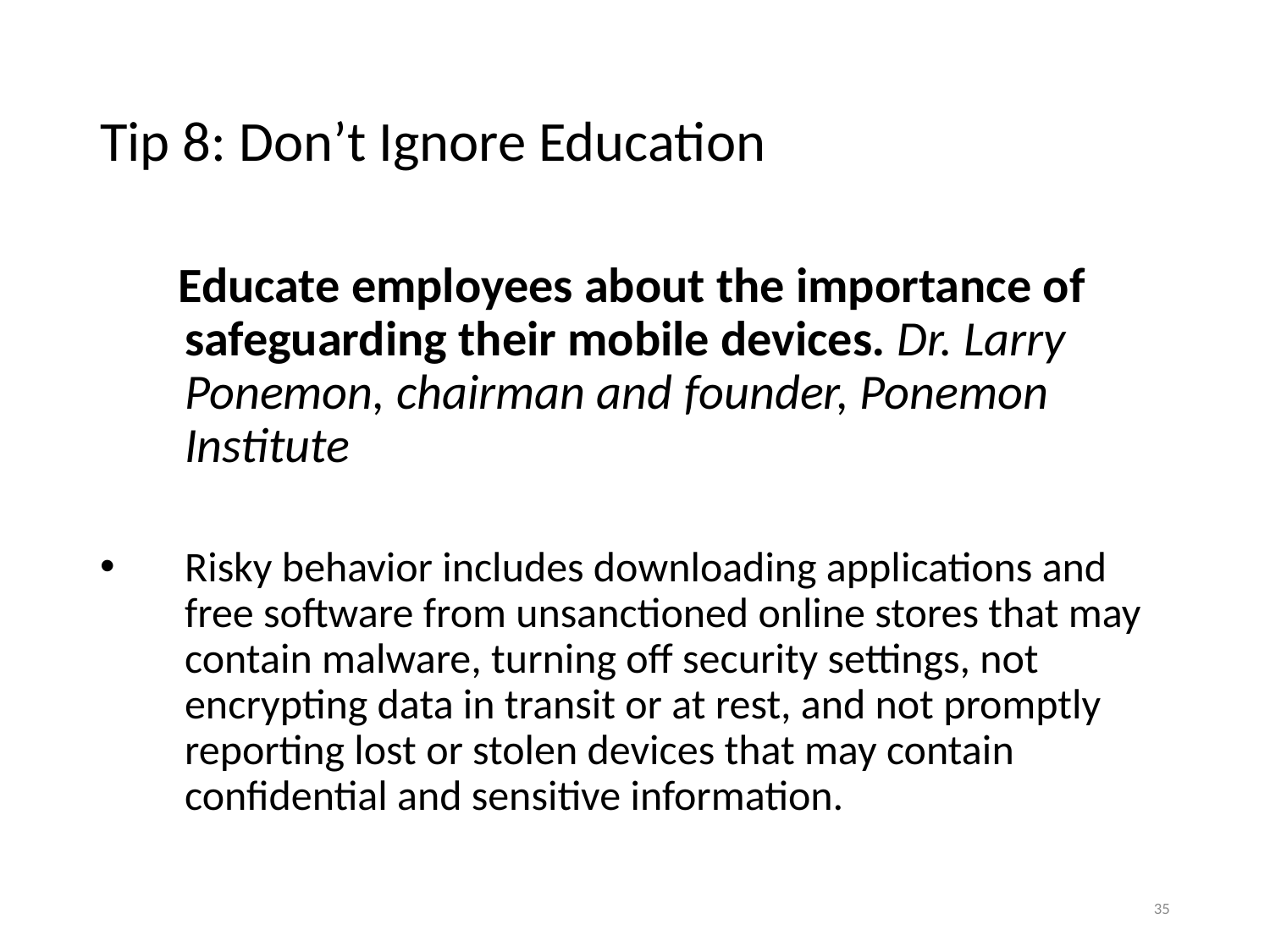

# Tip 8: Don’t Ignore Education
       Educate employees about the importance of safeguarding their mobile devices. Dr. Larry Ponemon, chairman and founder, Ponemon Institute

Risky behavior includes downloading applications and free software from unsanctioned online stores that may contain malware, turning off security settings, not encrypting data in transit or at rest, and not promptly reporting lost or stolen devices that may contain confidential and sensitive information.
35